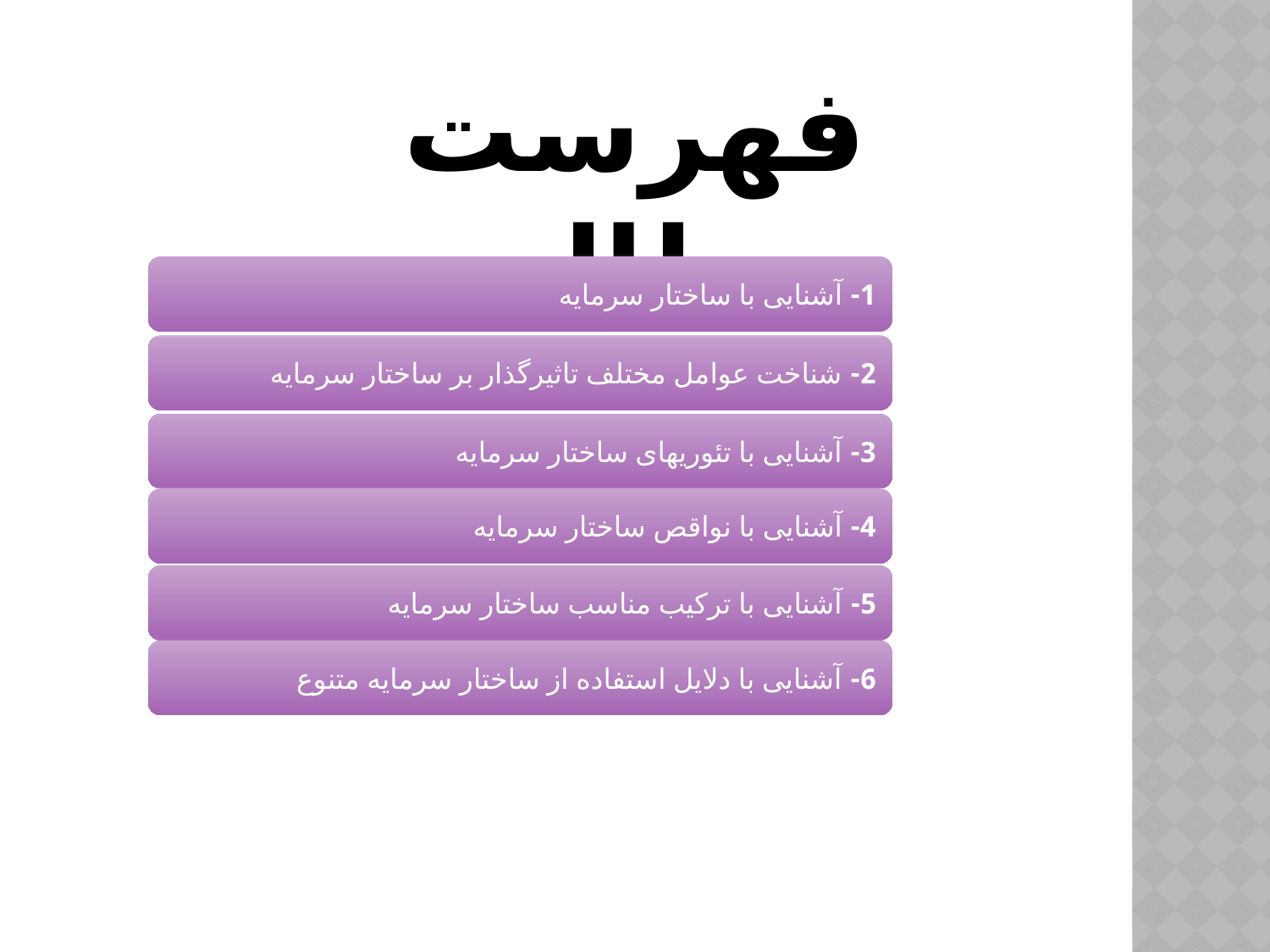

فهرست مطالب
1- آشنایی با ساختار سرمایه
2- شناخت عوامل مختلف تاثیرگذار بر ساختار سرمایه
3- آشنایی با تئوری­های ساختار سرمایه
4- آشنایی با نواقص ساختار سرمایه

5- آشنایی با ترکیب مناسب ساختار سرمایه

6- آشنایی با دلایل استفاده از ساختار سرمایه متنوع